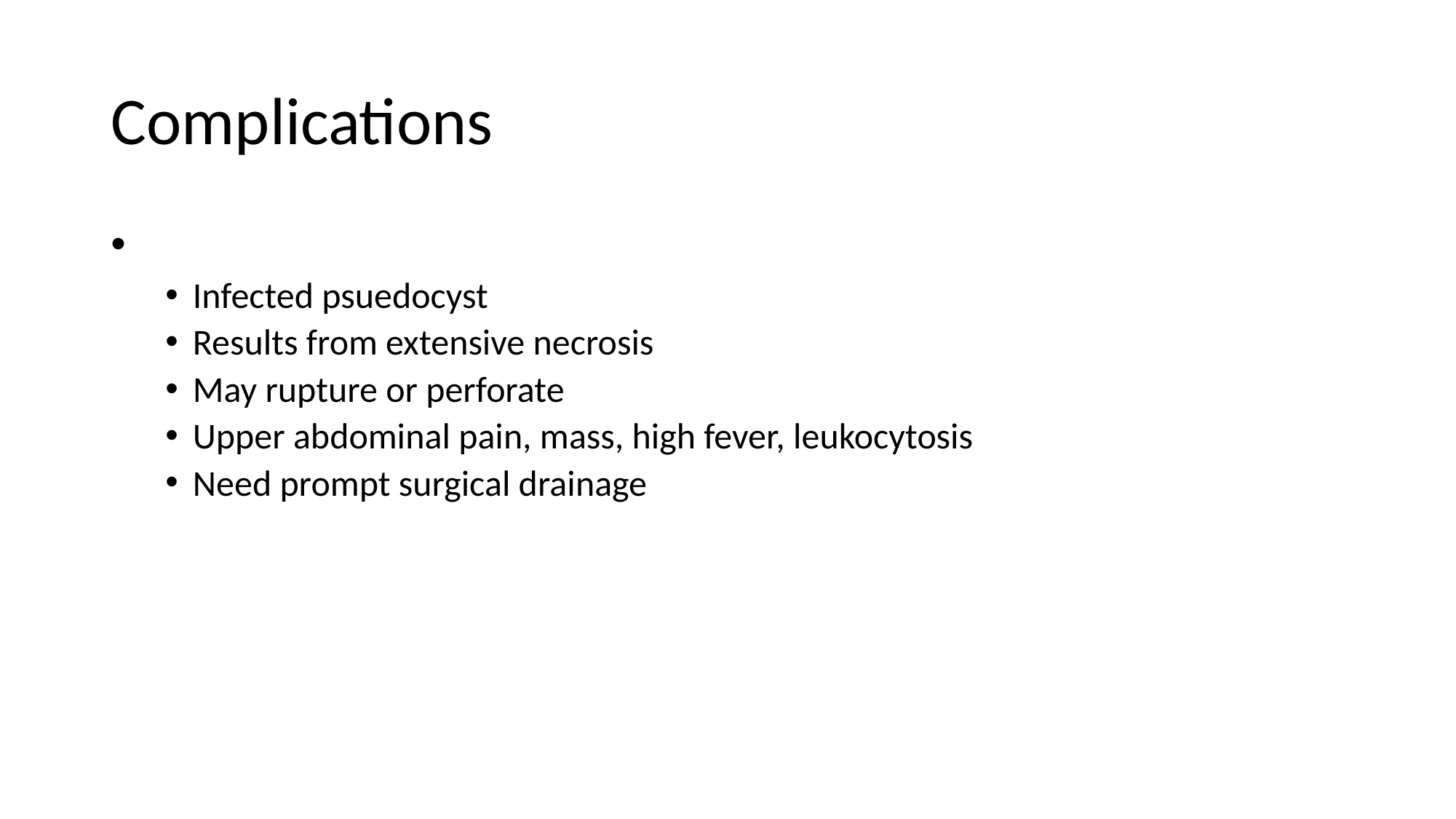

# Complications

Infected psuedocyst
Results from extensive necrosis
May rupture or perforate
Upper abdominal pain, mass, high fever, leukocytosis
Need prompt surgical drainage